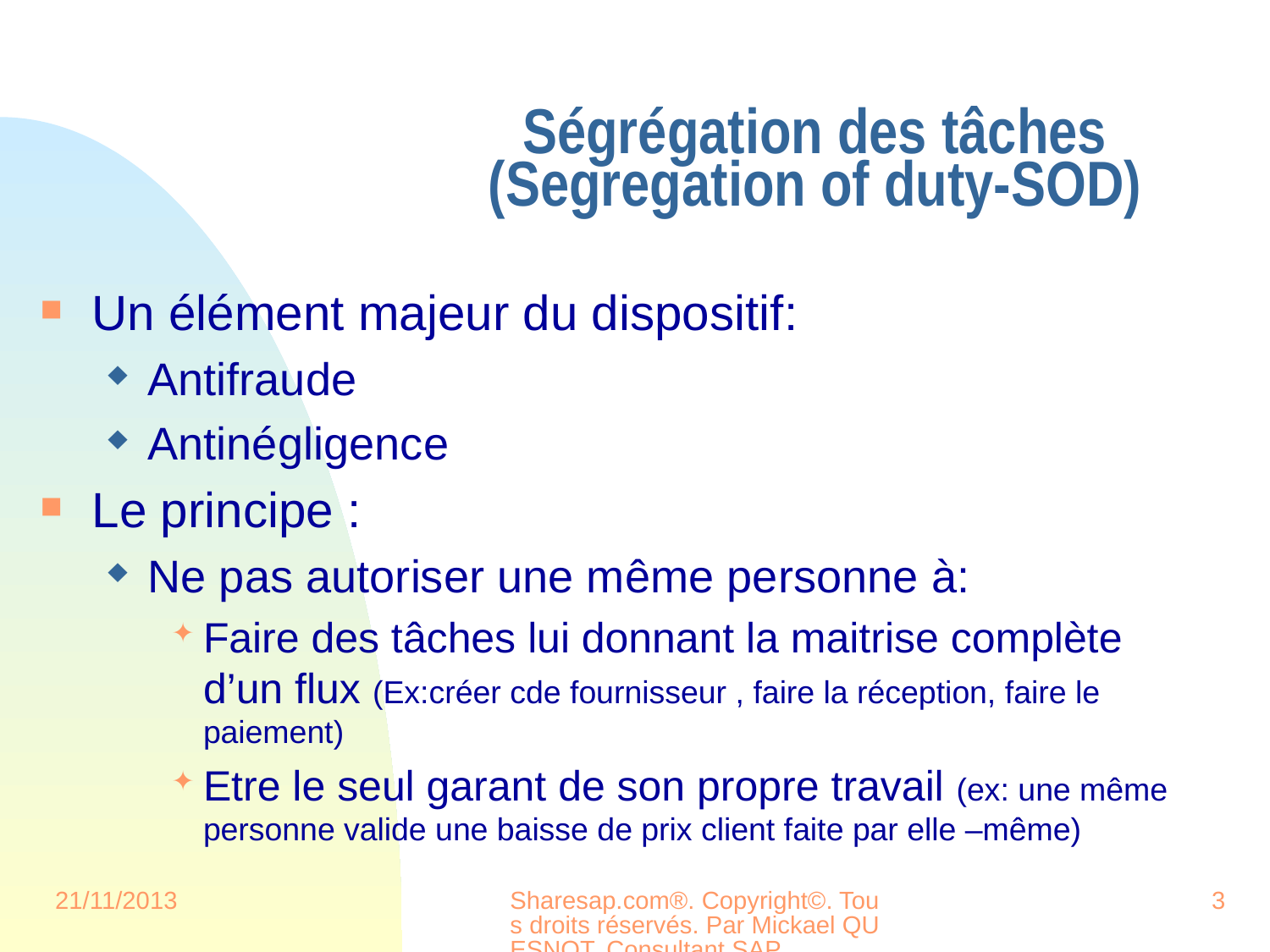

# Ségrégation des tâches (Segregation of duty-SOD)
Un élément majeur du dispositif:
Antifraude
Antinégligence
Le principe :
Ne pas autoriser une même personne à:
Faire des tâches lui donnant la maitrise complète d’un flux (Ex:créer cde fournisseur , faire la réception, faire le paiement)
Etre le seul garant de son propre travail (ex: une même personne valide une baisse de prix client faite par elle –même)
21/11/2013
Sharesap.com®. Copyright©. Tous droits réservés. Par Mickael QUESNOT, Consultant SAP
3